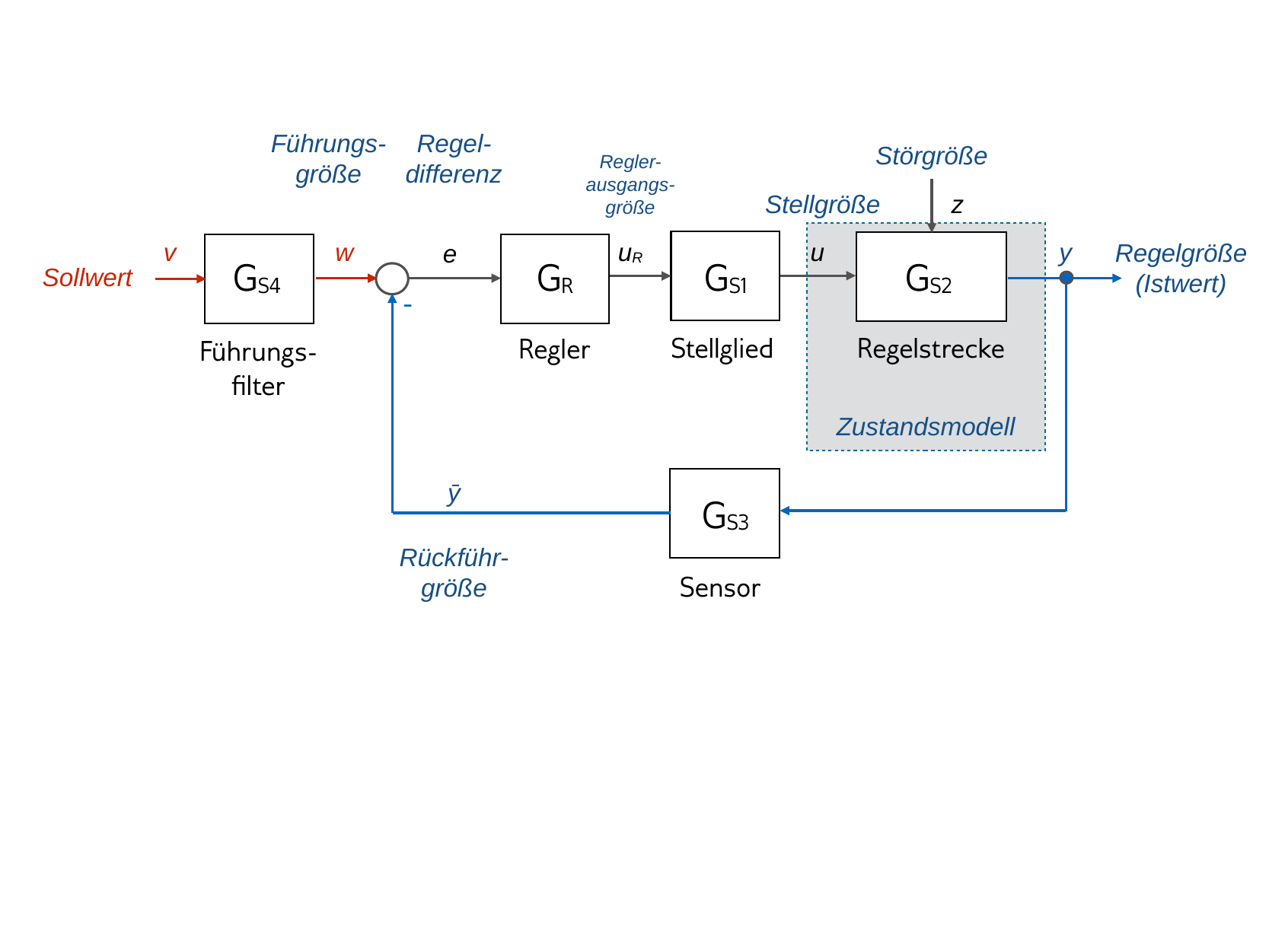

Führungs-größe
Regel-differenz
Störgröße
Regler-ausgangs-größe

Stellgröße
z

w
u
v
uR
y
Regelgröße (Istwert)

e

GS4
GR
GS1
GS2
Sollwert

-

Regelstrecke
Stellglied
Regler
Führungs-filter

ȳ
GS3

Rückführ-größe
Sensor

Zustandsmodell